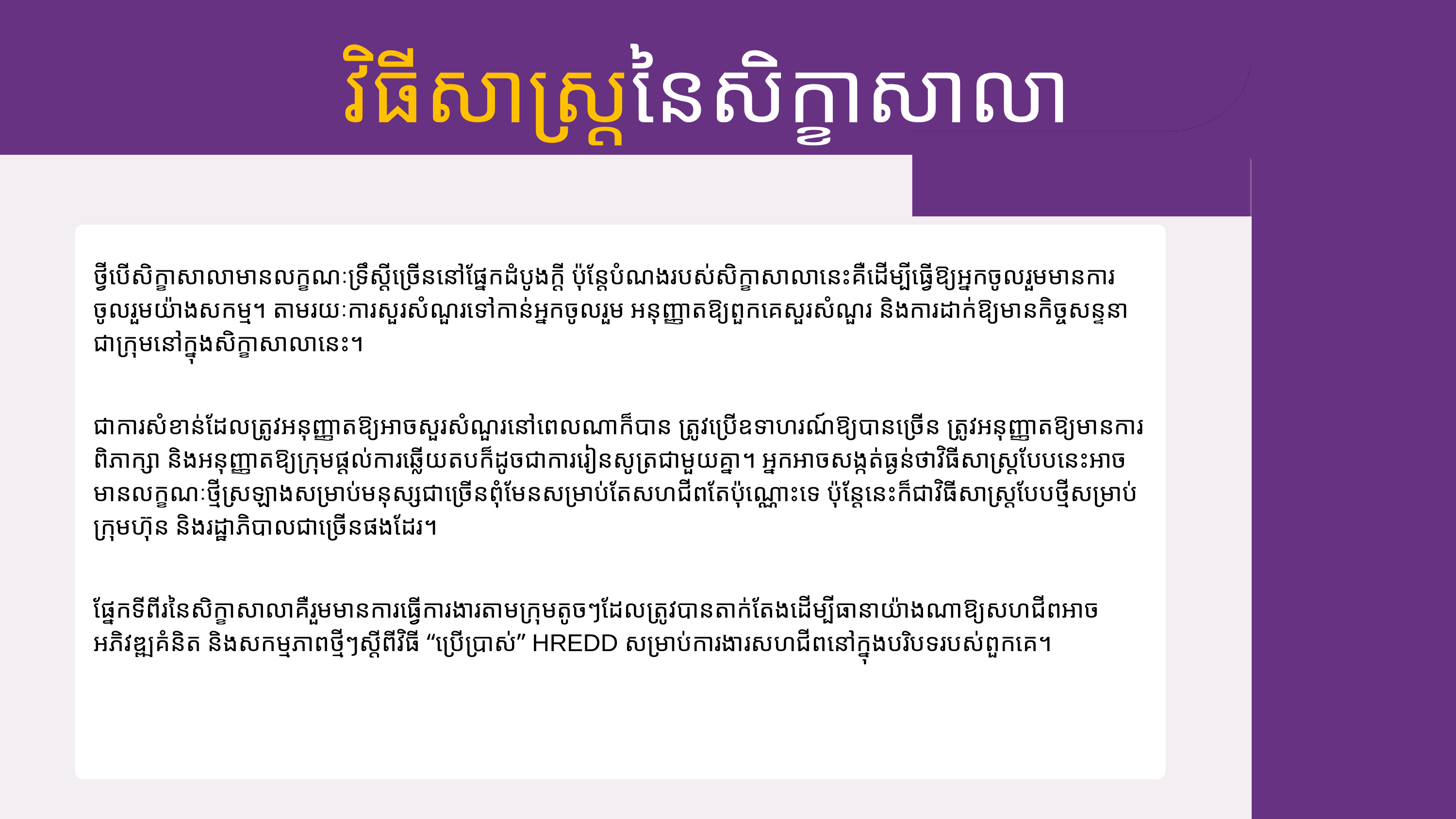

វិធីសាស្ត្រ​​នៃសិក្ខាសាលា

ថ្វីបើ​សិក្ខាសាលា​មានលក្ខណៈទ្រឹស្ដីច្រើននៅ​​ផ្នែកដំបូង​ក្ដី​ ប៉ុន្តែ​បំណង​របស់​សិក្ខាសាលានេះគឺ​ដើម្បី​ធ្វើ​ឱ្យ​អ្នកចូលរួមមានការ​​ចូលរួមយ៉ាងសកម្ម​​។ តាមរយៈការសួរសំណួរ​ទៅកាន់​អ្នកចូលរួម អនុញ្ញាត​ឱ្យ​ពួកគេ​សួរសំណួរ​ និងការ​ដាក់​ឱ្យមាន​កិច្ចសន្ទនា​ជាក្រុម​នៅក្នុងសិក្ខាសាលានេះ​។

ជាការសំខាន់ដែល​ត្រូវអនុញ្ញាតឱ្យ​​អាច​សួរសំណួរនៅពេលណាក៏បាន​ ត្រូវប្រើឧទាហរណ៍ឱ្យបានច្រើន​ ត្រូវ​អនុញ្ញាត​ឱ្យមានការពិភាក្សា​ និង​អនុញ្ញាត​ឱ្យក្រុម​ផ្ដល់​ការឆ្លើយតប​ក៏ដូច​ជា​ការរៀនសូត្រ​ជាមួយ​គ្នា​។ អ្នកអាច​សង្កត់​ធ្ងន់​ថា​វិធីសាស្ត្រ​បែប​នេះអាច​មានលក្ខណៈ​ថ្មីស្រឡាង​សម្រាប់មនុស្ស​ជាច្រើន​ពុំមែន​សម្រាប់​តែ​សហជីព​តែប៉ុណ្ណោះ​ទេ ប៉ុន្តែ​នេះក៏​ជាវិធីសាស្ត្រ​បែបថ្មី​សម្រាប់​ក្រុមហ៊ុន​ និងរដ្ឋាភិបាលជាច្រើន​ផងដែរ។

ផ្នែកទី​ពីរ​នៃ​សិក្ខាសាលា​គឺ​រួមមានការ​ធ្វើការងារ​តាមក្រុមតូច​ៗដែល​ត្រូវបាន​​តាក់តែងដើម្បី​ធានា​យ៉ាងណា​ឱ្យ​សហជីព​អាច​អភិវឌ្ឍគំនិត​ និង​សកម្មភាព​ថ្មីៗ​ស្ដីពី​វិធី “ប្រើប្រាស់​” HREDD សម្រាប់ការងារសហជីព​នៅក្នុងបរិបទ​របស់​ពួកគេ​។